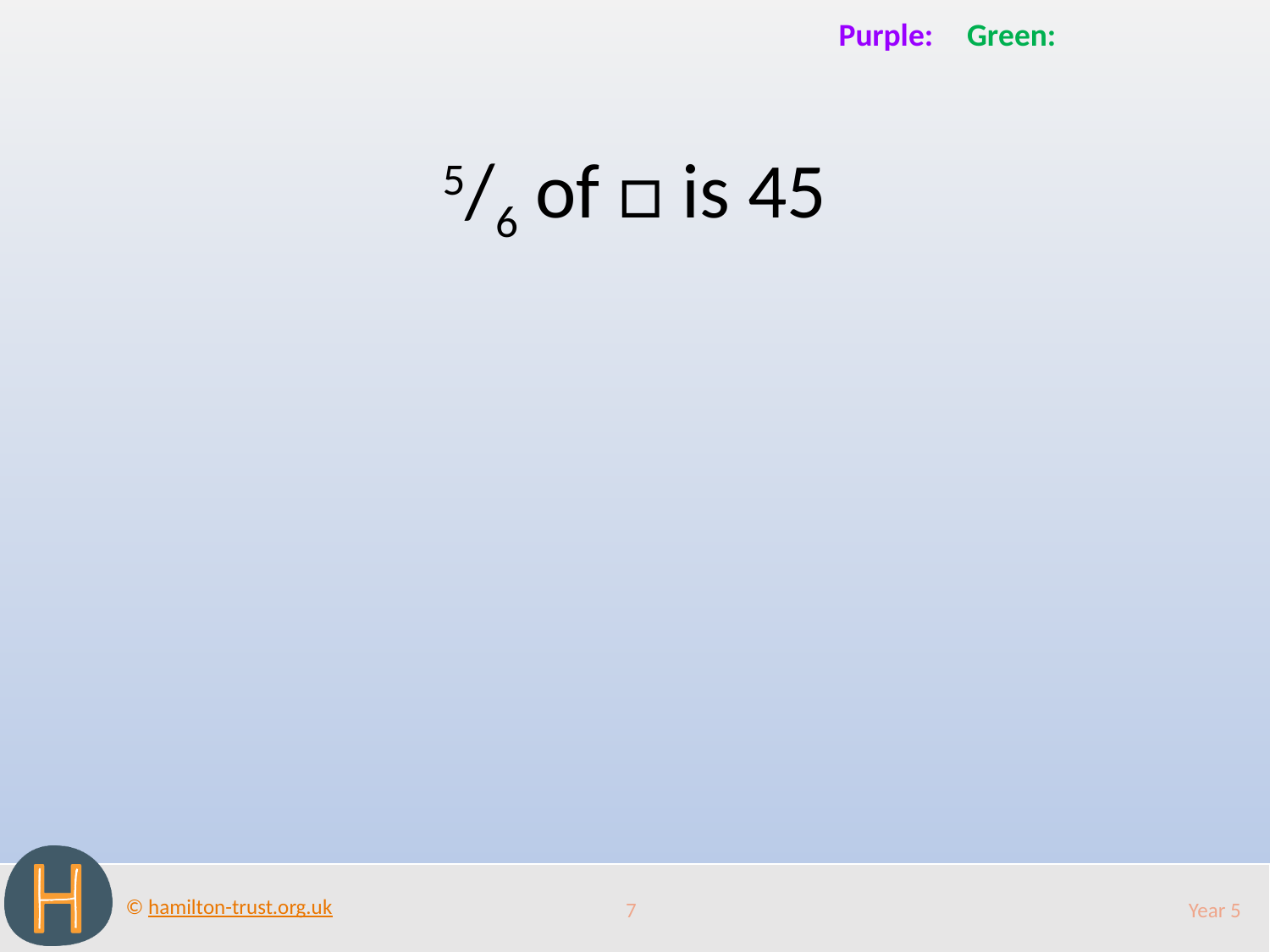

Purple:
Green:
5/6 of □ is 45

7
Year 5